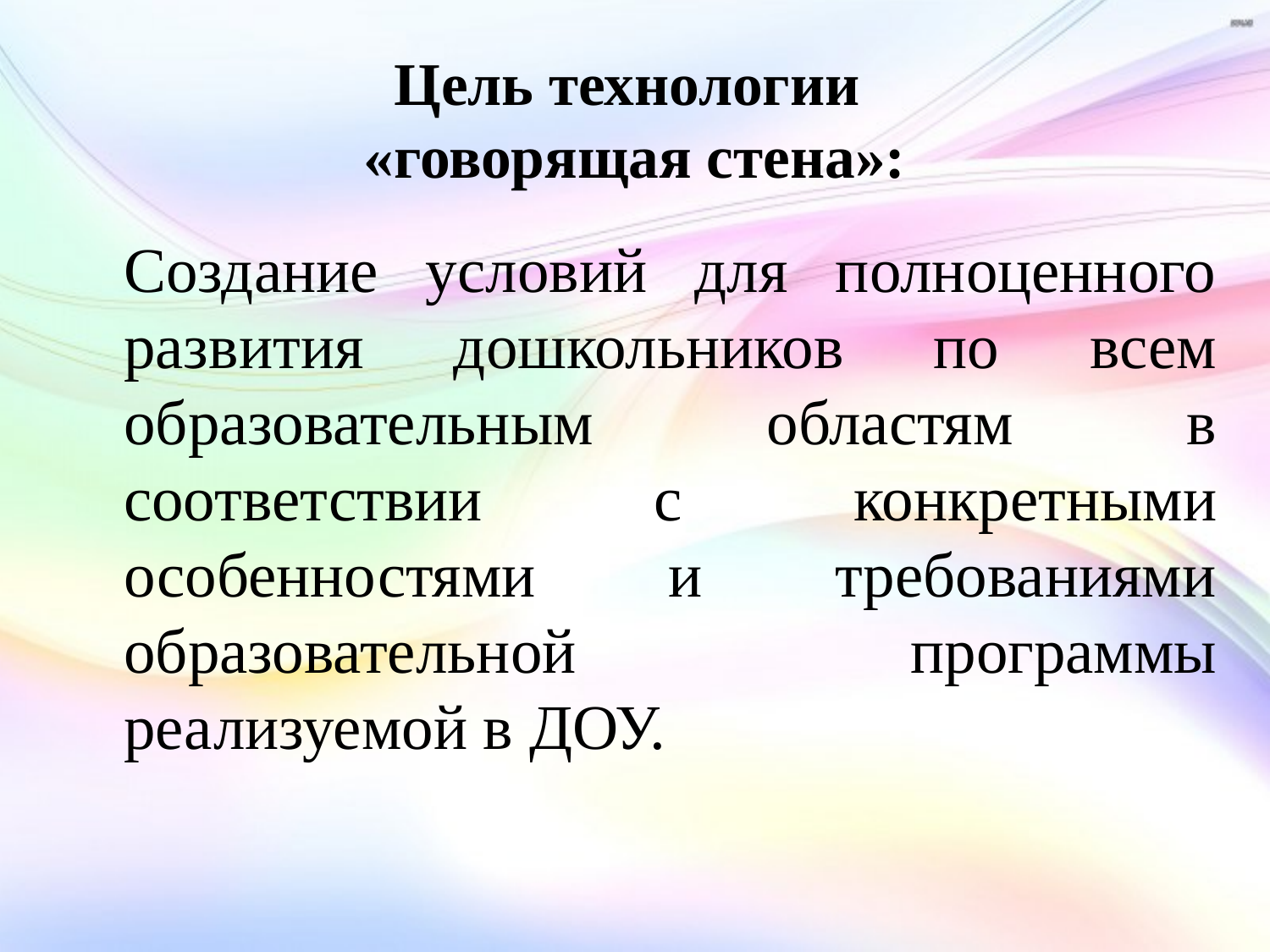

# Цель технологии «говорящая стена»:
	Создание условий для полноценного развития дошкольников по всем образовательным областям в соответствии с конкретными особенностями и требованиями образовательной программы реализуемой в ДОУ.